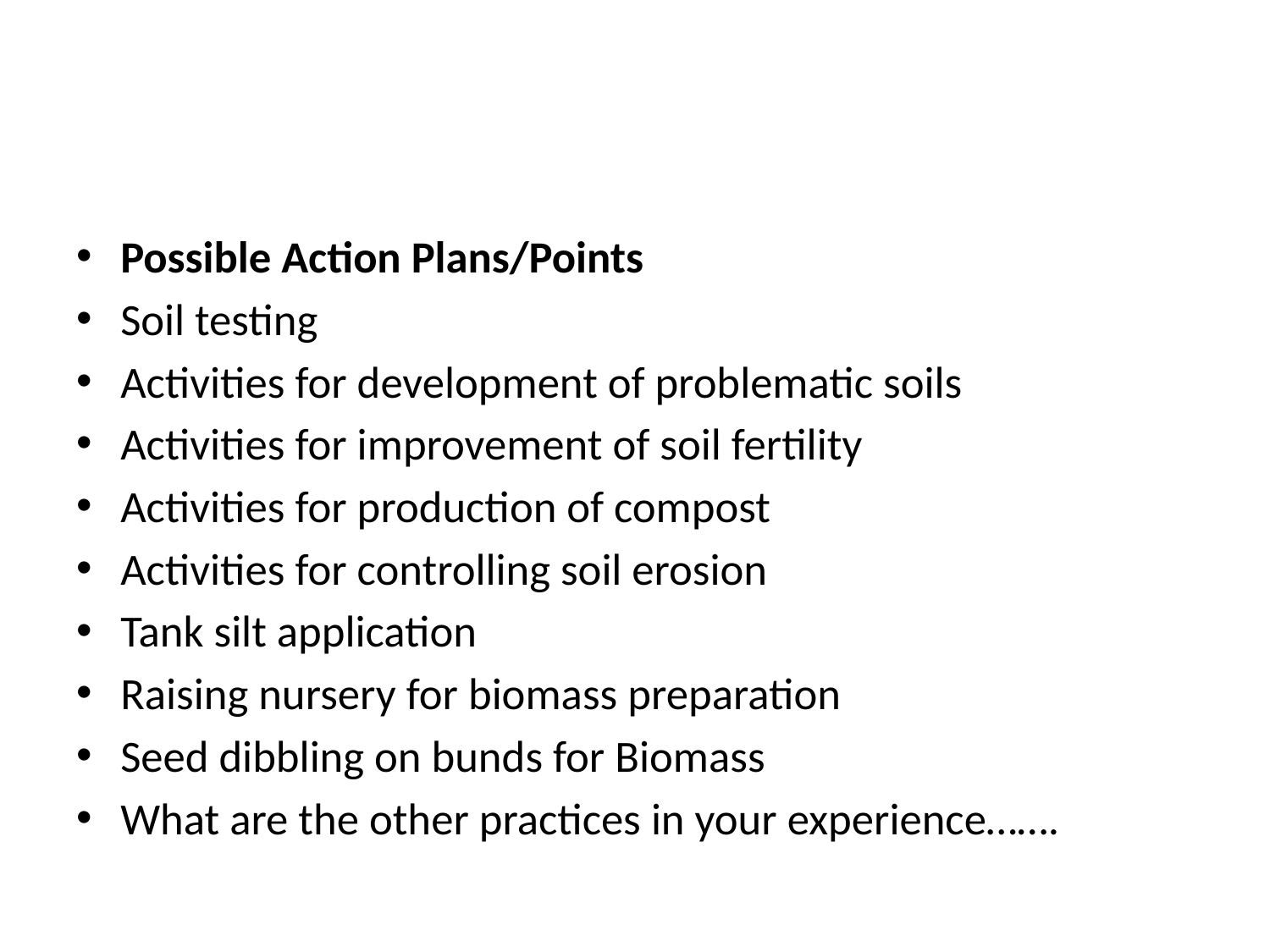

#
Possible Action Plans/Points
Soil testing
Activities for development of problematic soils
Activities for improvement of soil fertility
Activities for production of compost
Activities for controlling soil erosion
Tank silt application
Raising nursery for biomass preparation
Seed dibbling on bunds for Biomass
What are the other practices in your experience…….